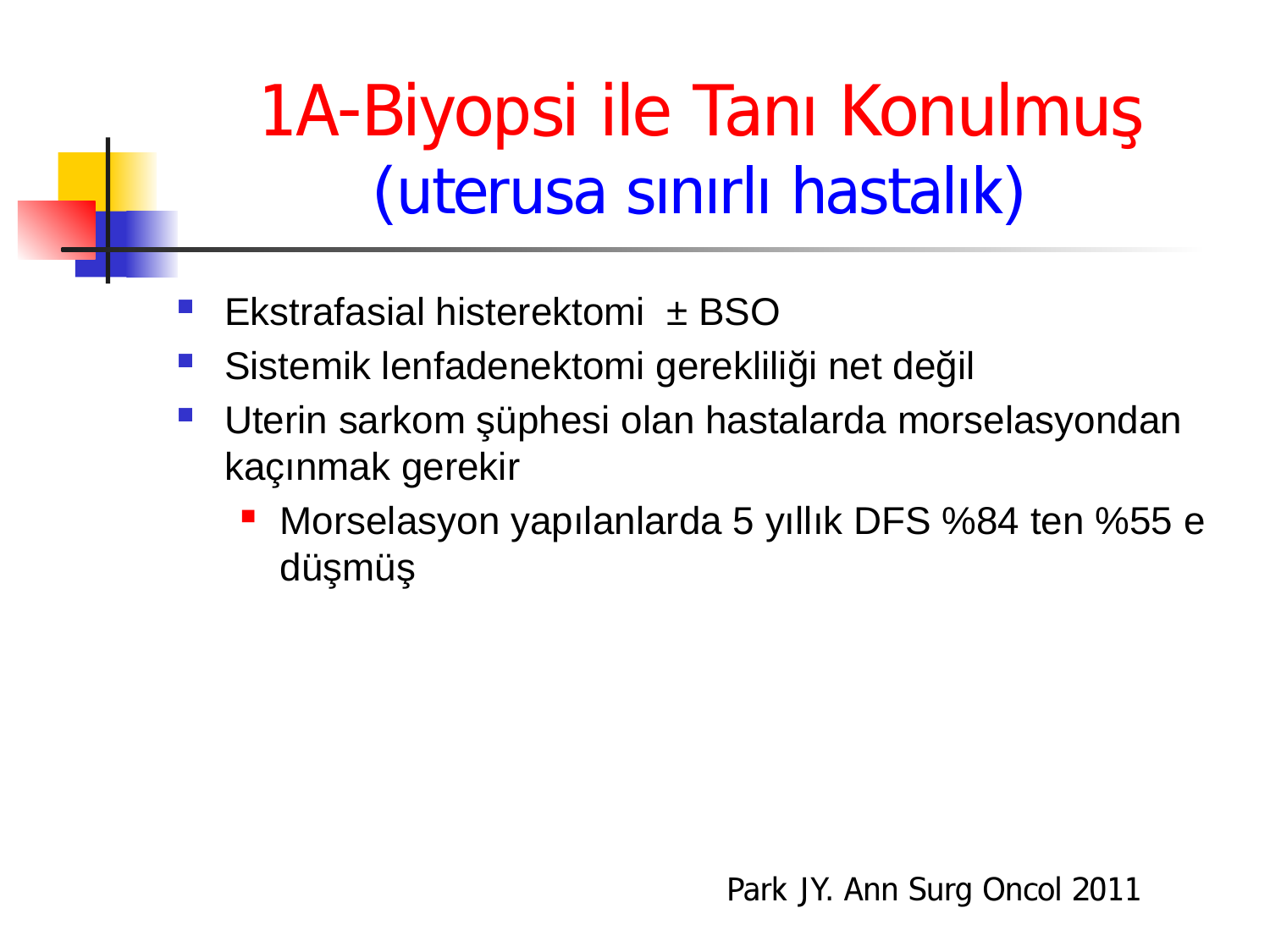

# 1A-Biyopsi ile Tanı Konulmuş (uterusa sınırlı hastalık)
Ekstrafasial histerektomi  ± BSO
Sistemik lenfadenektomi gerekliliği net değil
Uterin sarkom şüphesi olan hastalarda morselasyondan kaçınmak gerekir
Morselasyon yapılanlarda 5 yıllık DFS %84 ten %55 e düşmüş
Park JY. Ann Surg Oncol 2011